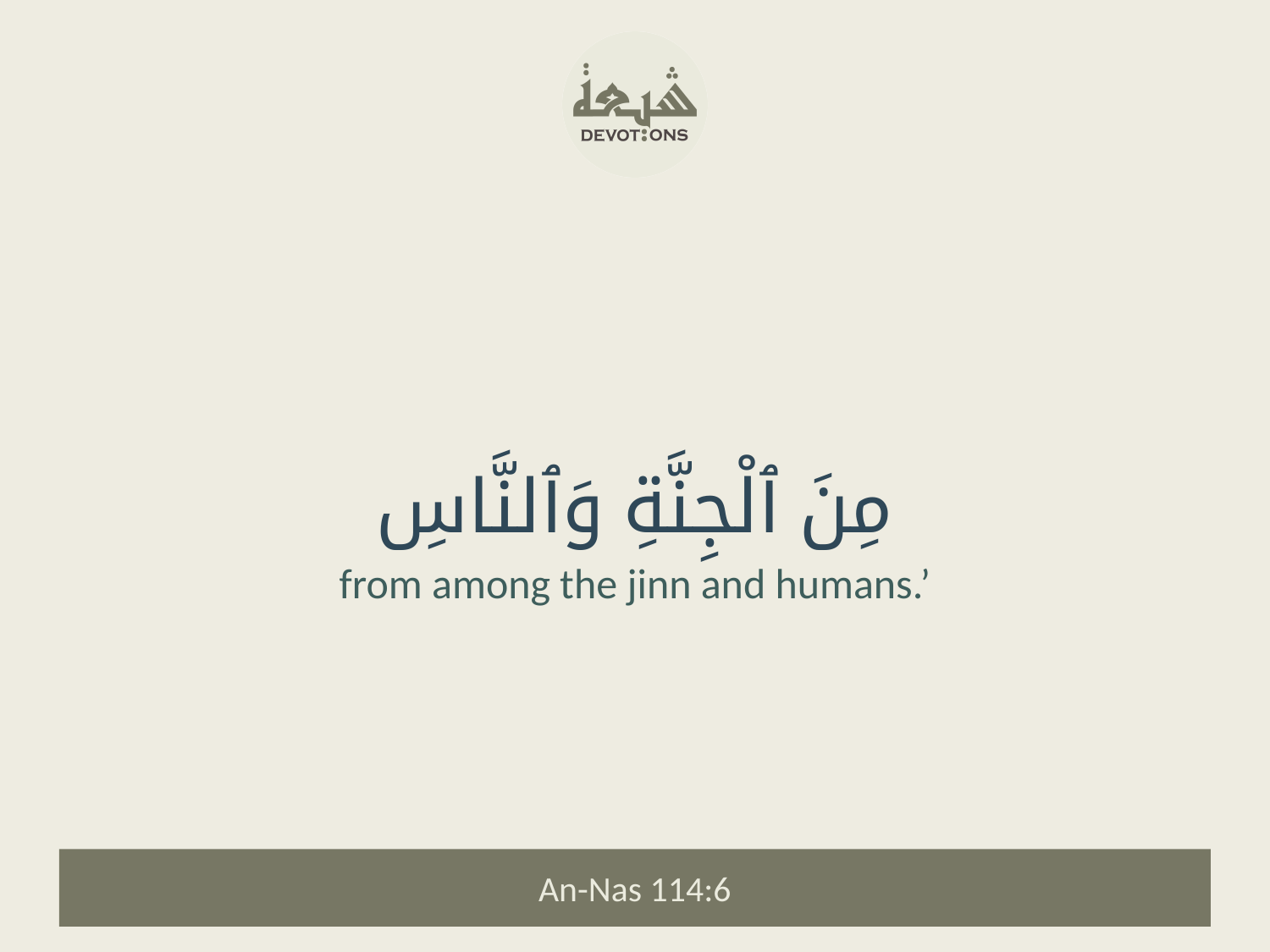

مِنَ ٱلْجِنَّةِ وَٱلنَّاسِ
from among the jinn and humans.’
An-Nas 114:6